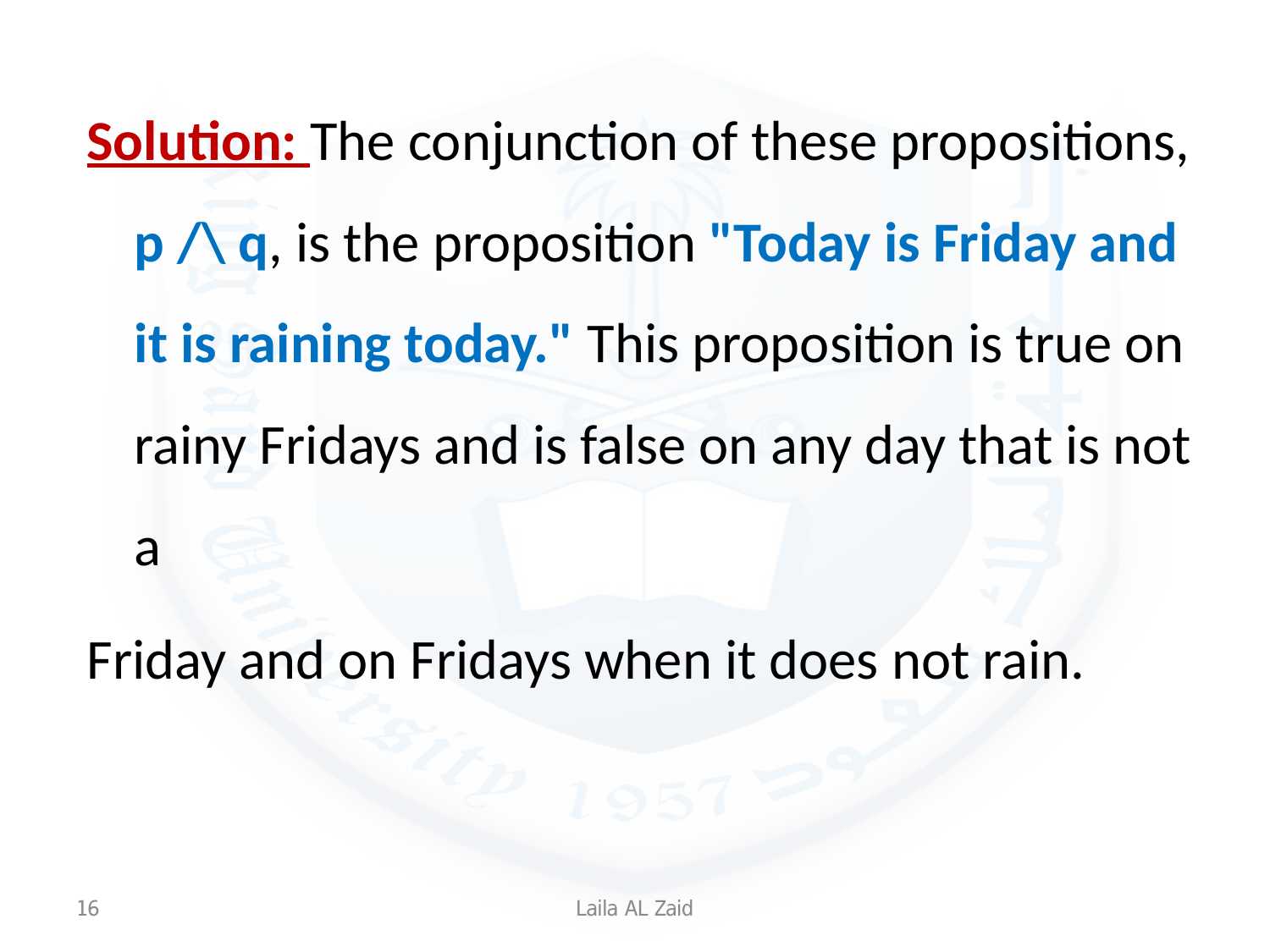

Solution: The conjunction of these propositions, p /\ q, is the proposition "Today is Friday and it is raining today." This proposition is true on rainy Fridays and is false on any day that is not a
Friday and on Fridays when it does not rain.
16
Laila AL Zaid